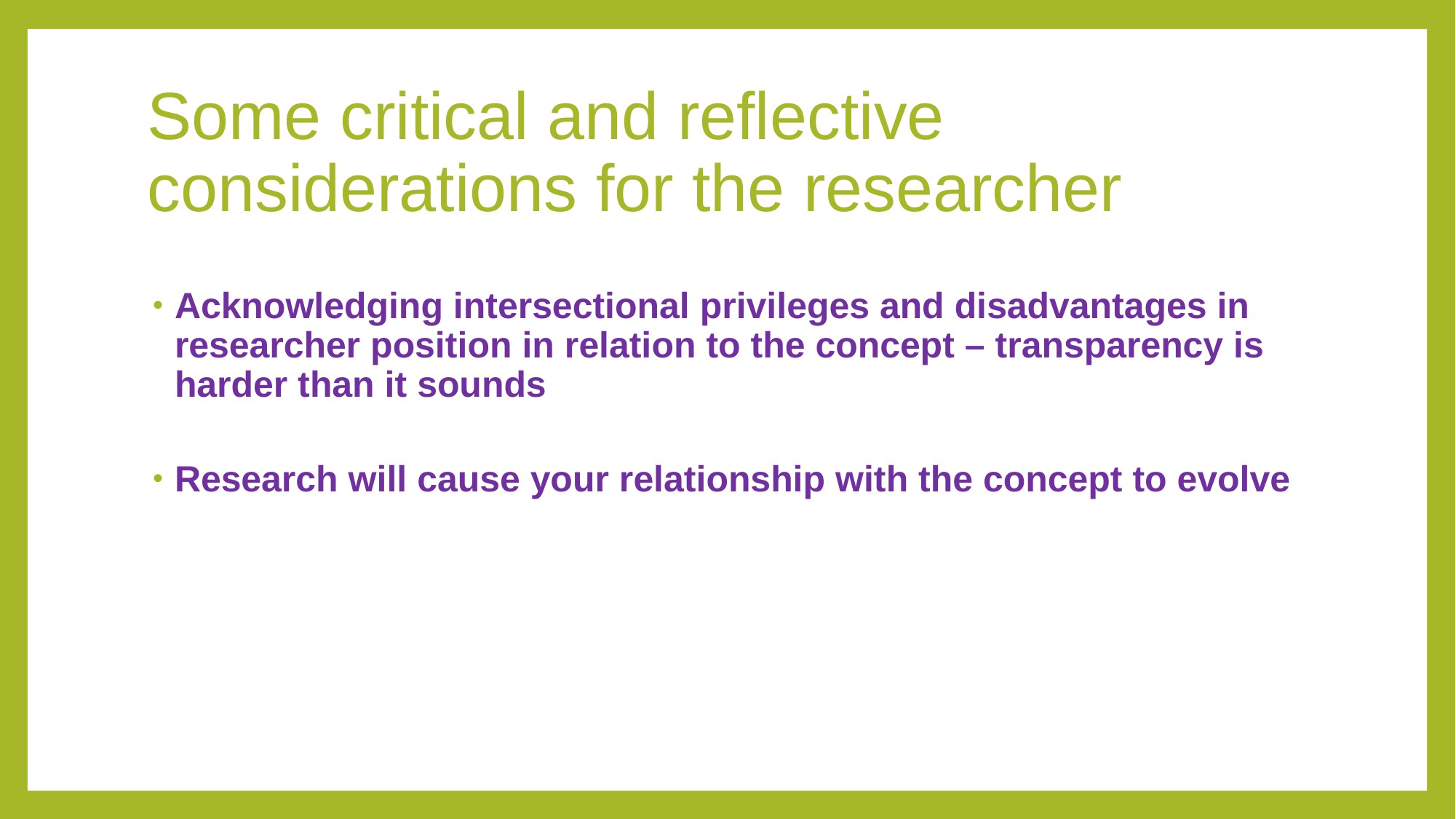

# Some critical and reflective considerations for the researcher

Acknowledging intersectional privileges and disadvantages in researcher position in relation to the concept – transparency is harder than it sounds

Research will cause your relationship with the concept to evolve